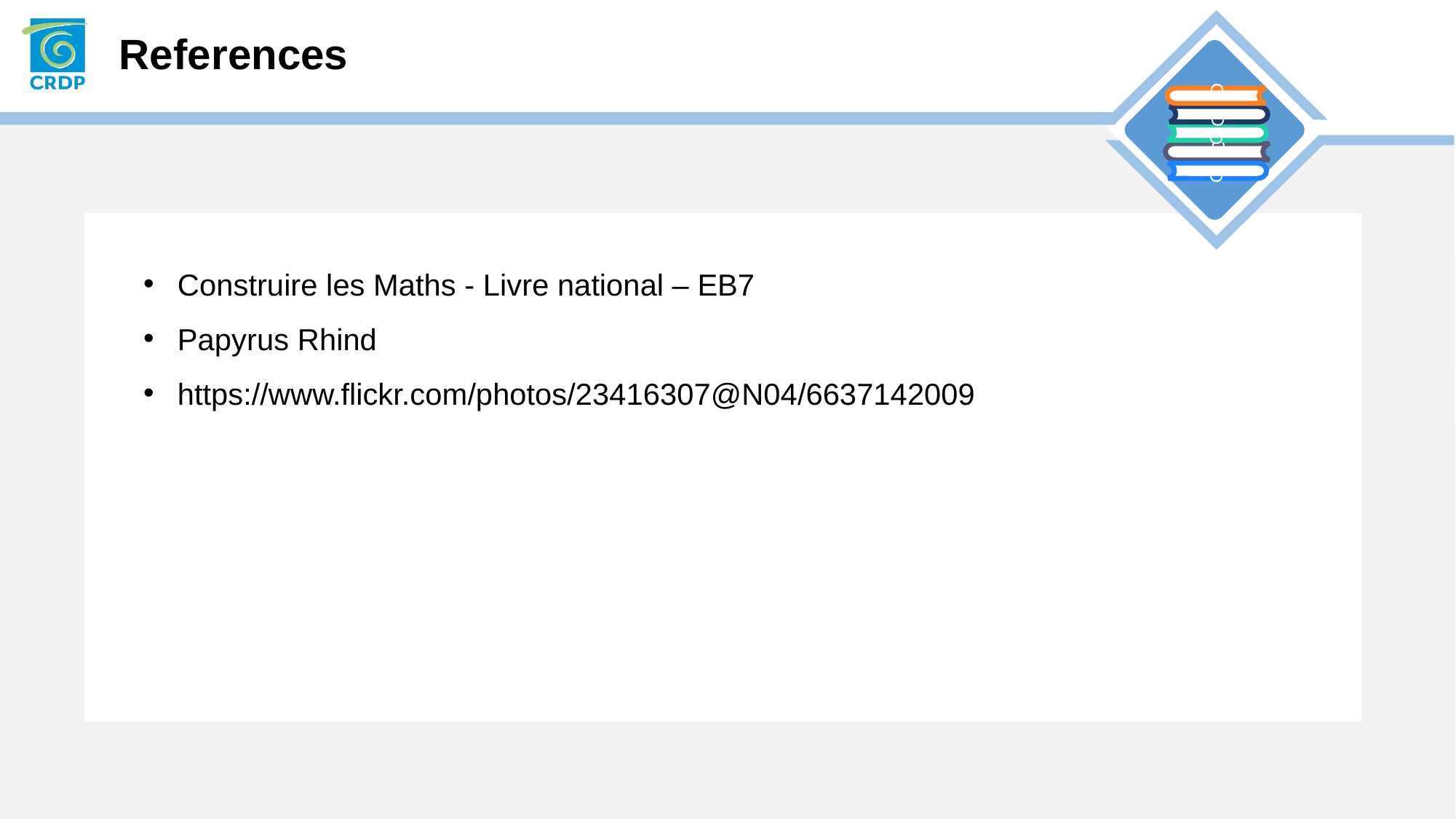

Construire les Maths - Livre national – EB7
Papyrus Rhind
https://www.flickr.com/photos/23416307@N04/6637142009